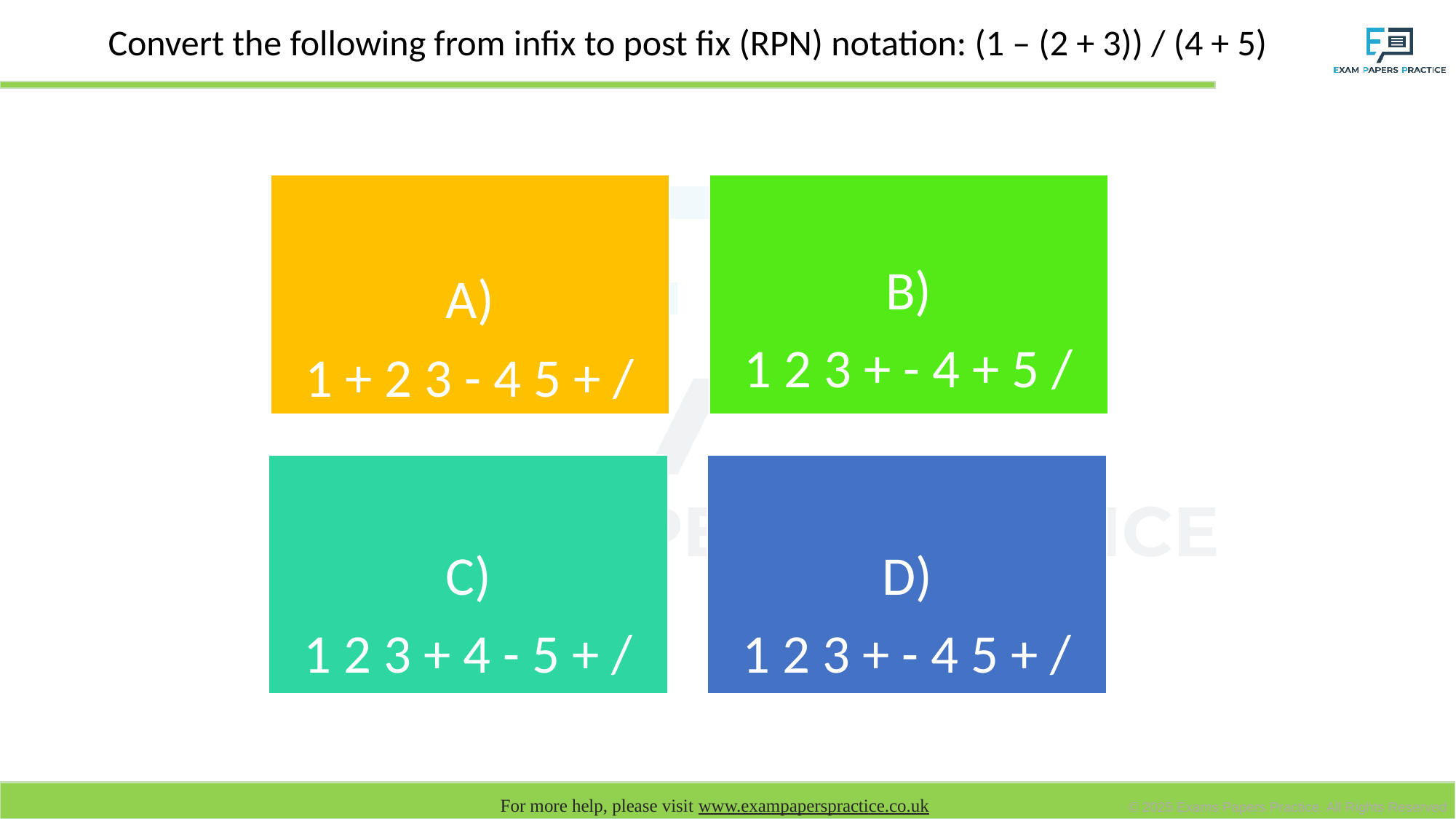

# Convert the following from infix to post fix (RPN) notation: (1 – (2 + 3)) / (4 + 5)

A)
1 + 2 3 - 4 5 + /

B)
1 2 3 + - 4 + 5 /

C)
1 2 3 + 4 - 5 + /

D)
1 2 3 + - 4 5 + /